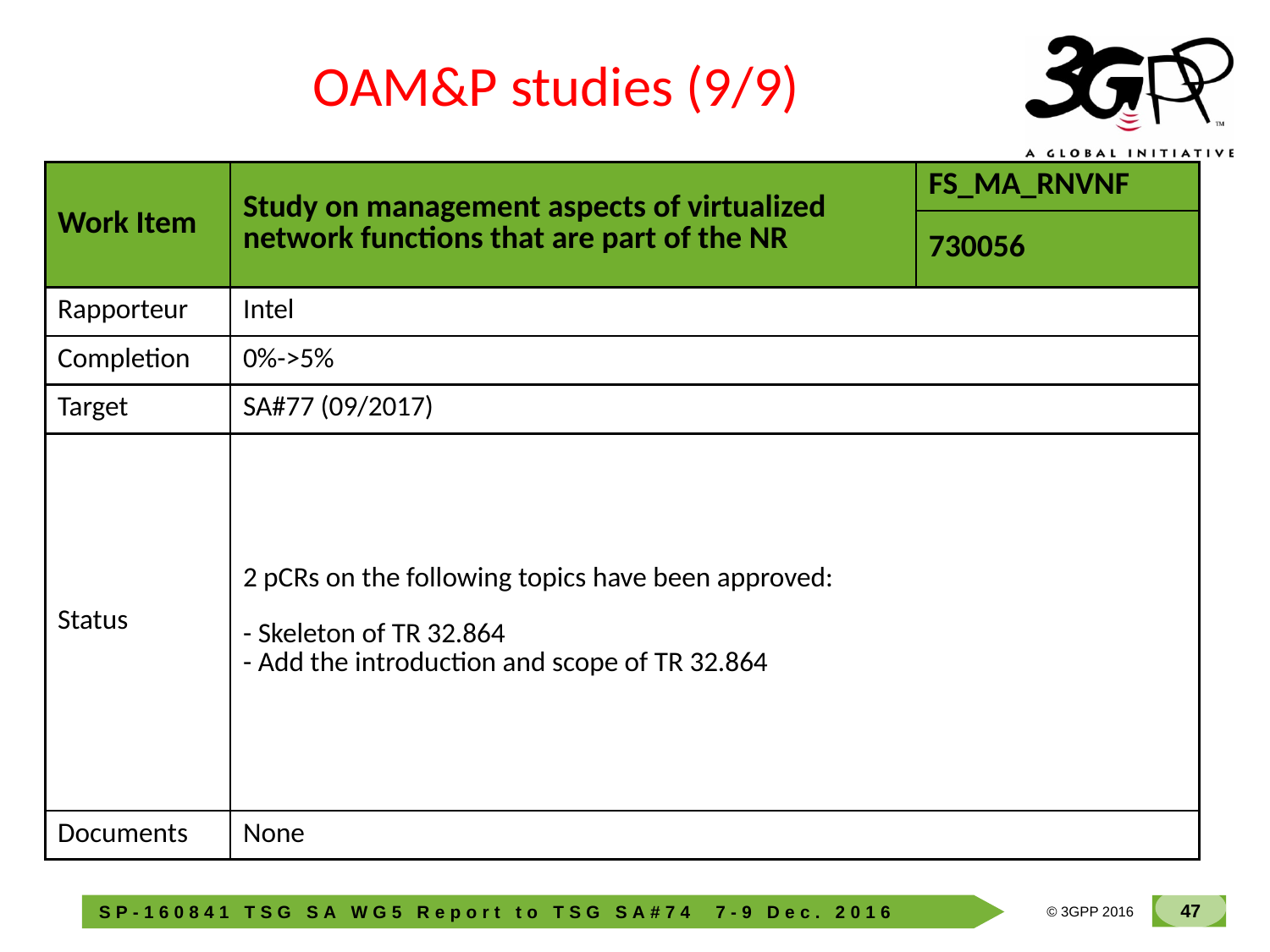

OAM&P studies (9/9)
| Work Item | Study on management aspects of virtualized network functions that are part of the NR | FS\_MA\_RNVNF |
| --- | --- | --- |
|  |  | 730056 |
| Rapporteur | Intel |  |
| Completion | 0%->5% |  |
| Target | SA#77 (09/2017) |  |
| Status | 2 pCRs on the following topics have been approved: - Skeleton of TR 32.864 - Add the introduction and scope of TR 32.864 |  |
| Documents | None |  |